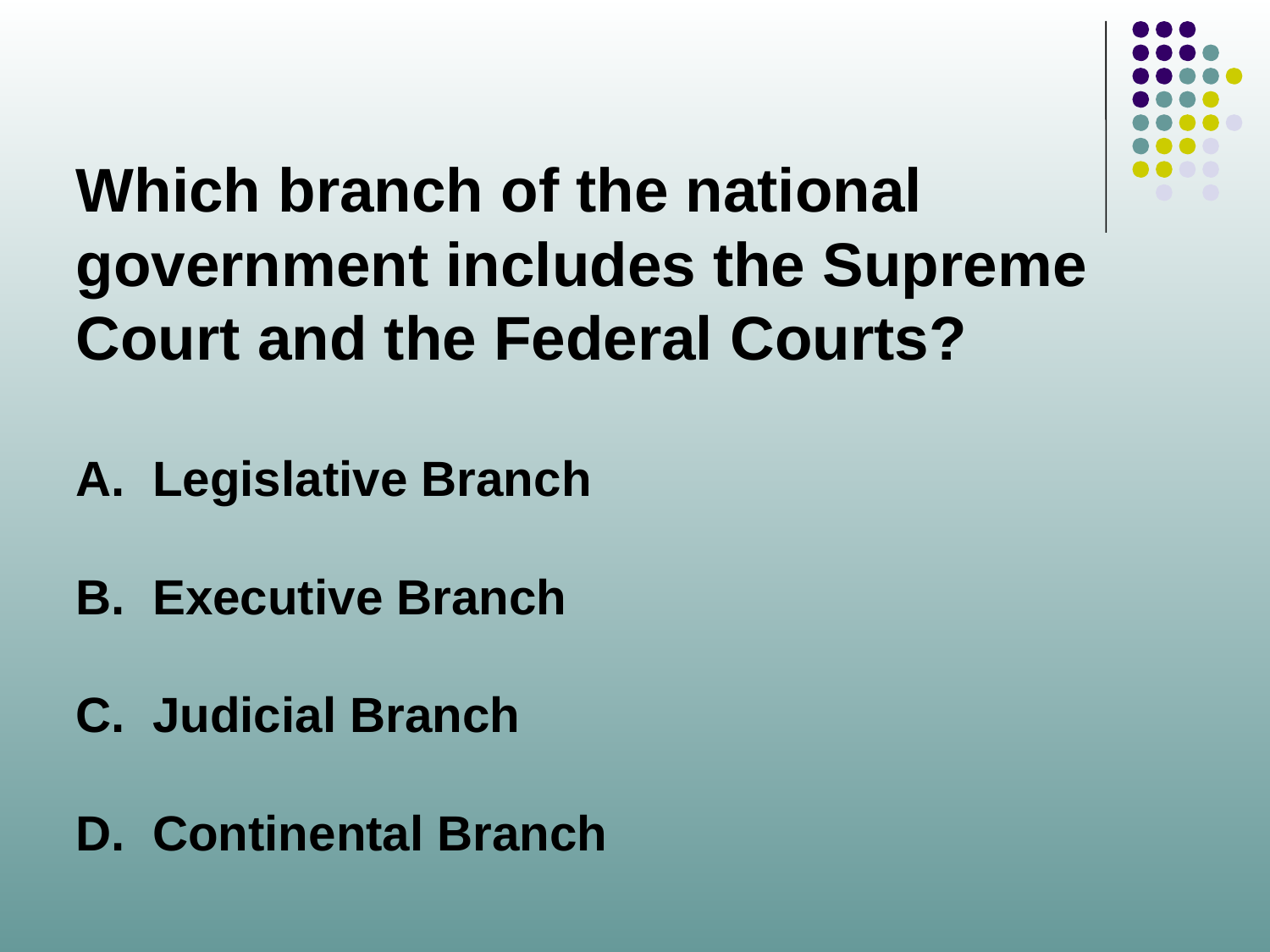

Which branch of the national government includes the Supreme Court and the Federal Courts?
A.  Legislative Branch
B.  Executive Branch
C.  Judicial Branch
D.  Continental Branch